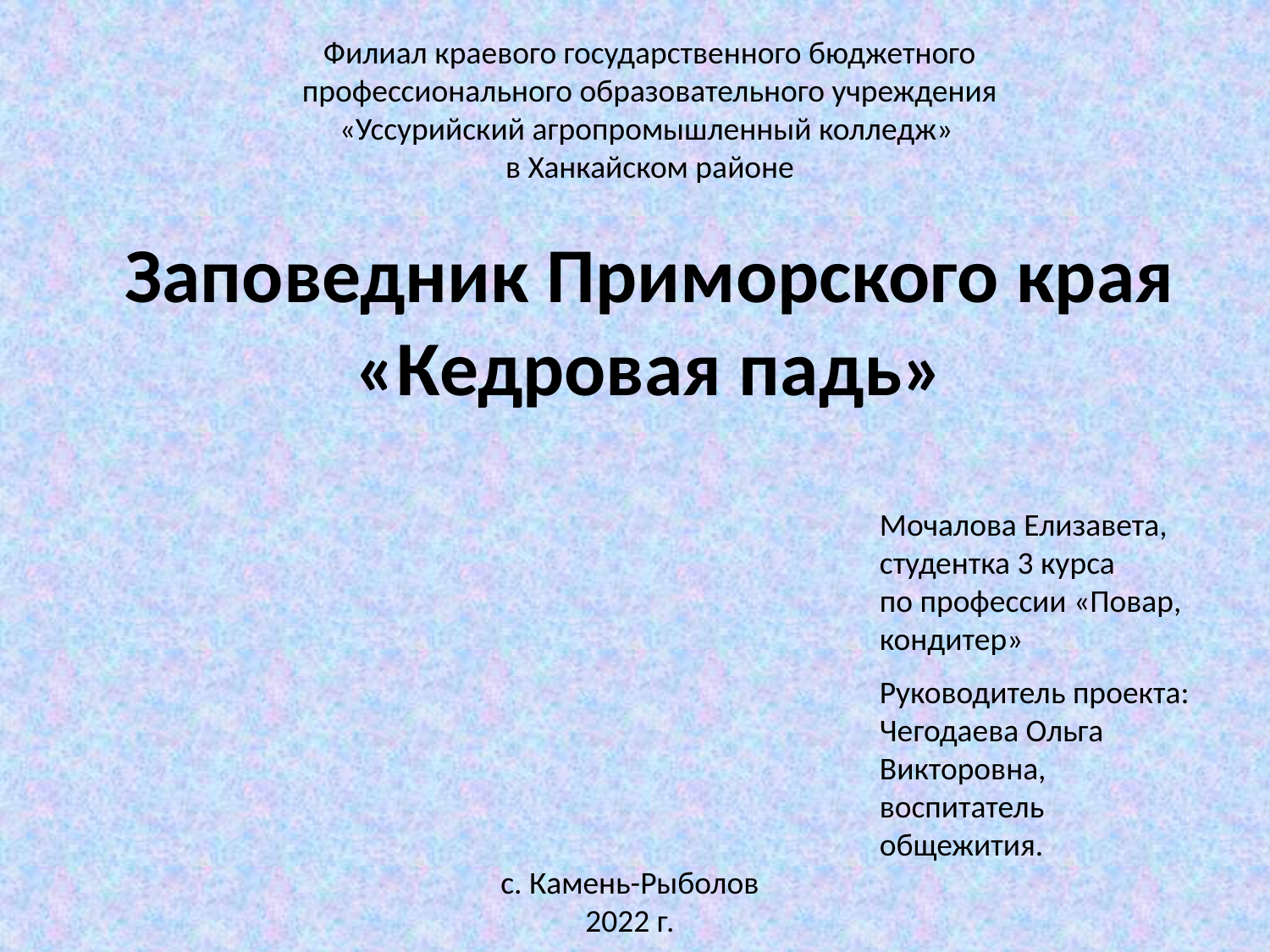

Филиал краевого государственного бюджетного профессионального образовательного учреждения «Уссурийский агропромышленный колледж»
в Ханкайском районе
# Заповедник Приморского края «Кедровая падь»
Мочалова Елизавета,
студентка 3 курса
по профессии «Повар, кондитер»
Руководитель проекта: Чегодаева Ольга Викторовна, воспитатель общежития.
с. Камень-Рыболов
2022 г.